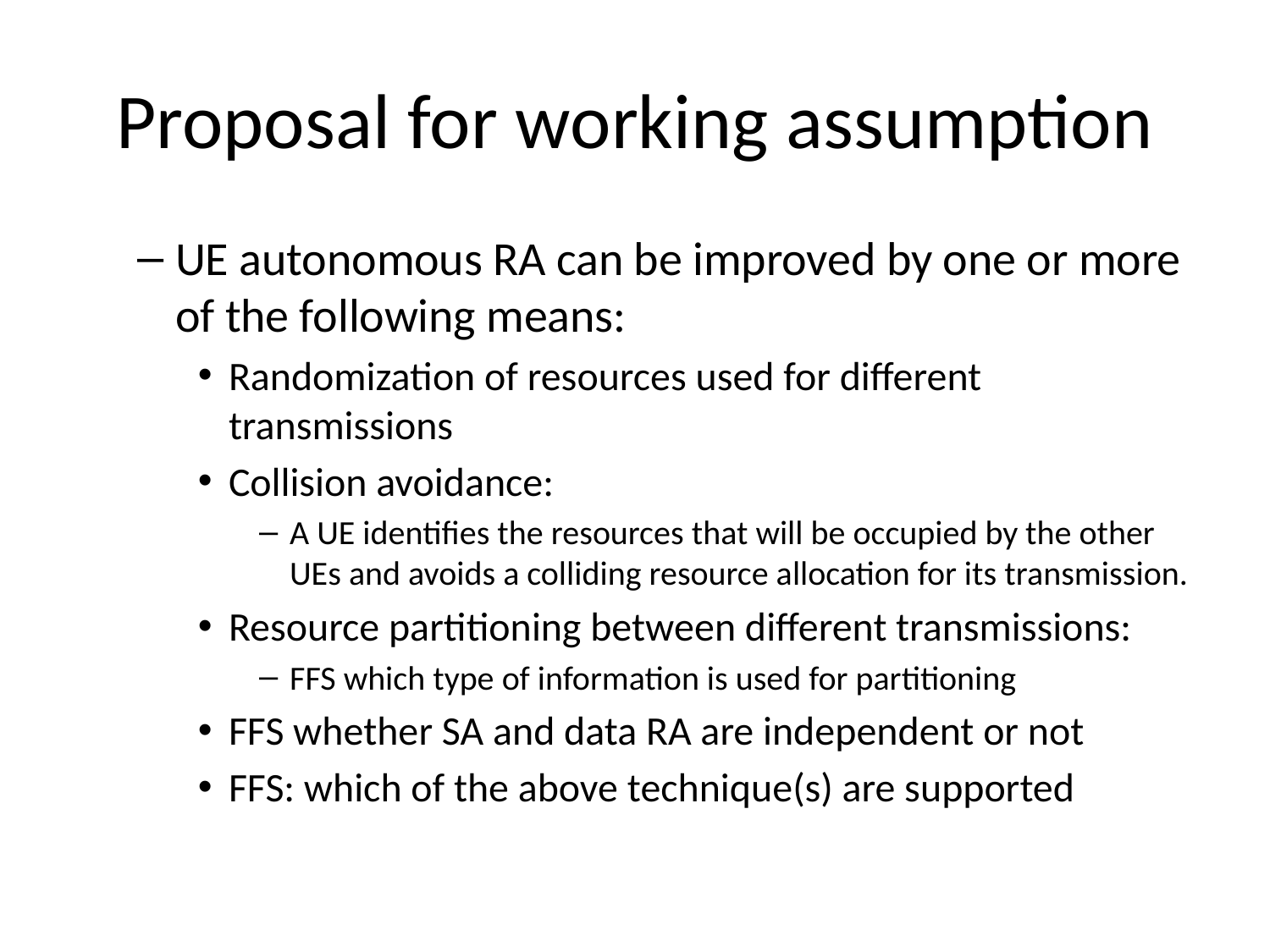

# Proposal for working assumption
UE autonomous RA can be improved by one or more of the following means:
Randomization of resources used for different transmissions
Collision avoidance:
A UE identifies the resources that will be occupied by the other UEs and avoids a colliding resource allocation for its transmission.
Resource partitioning between different transmissions:
FFS which type of information is used for partitioning
FFS whether SA and data RA are independent or not
FFS: which of the above technique(s) are supported